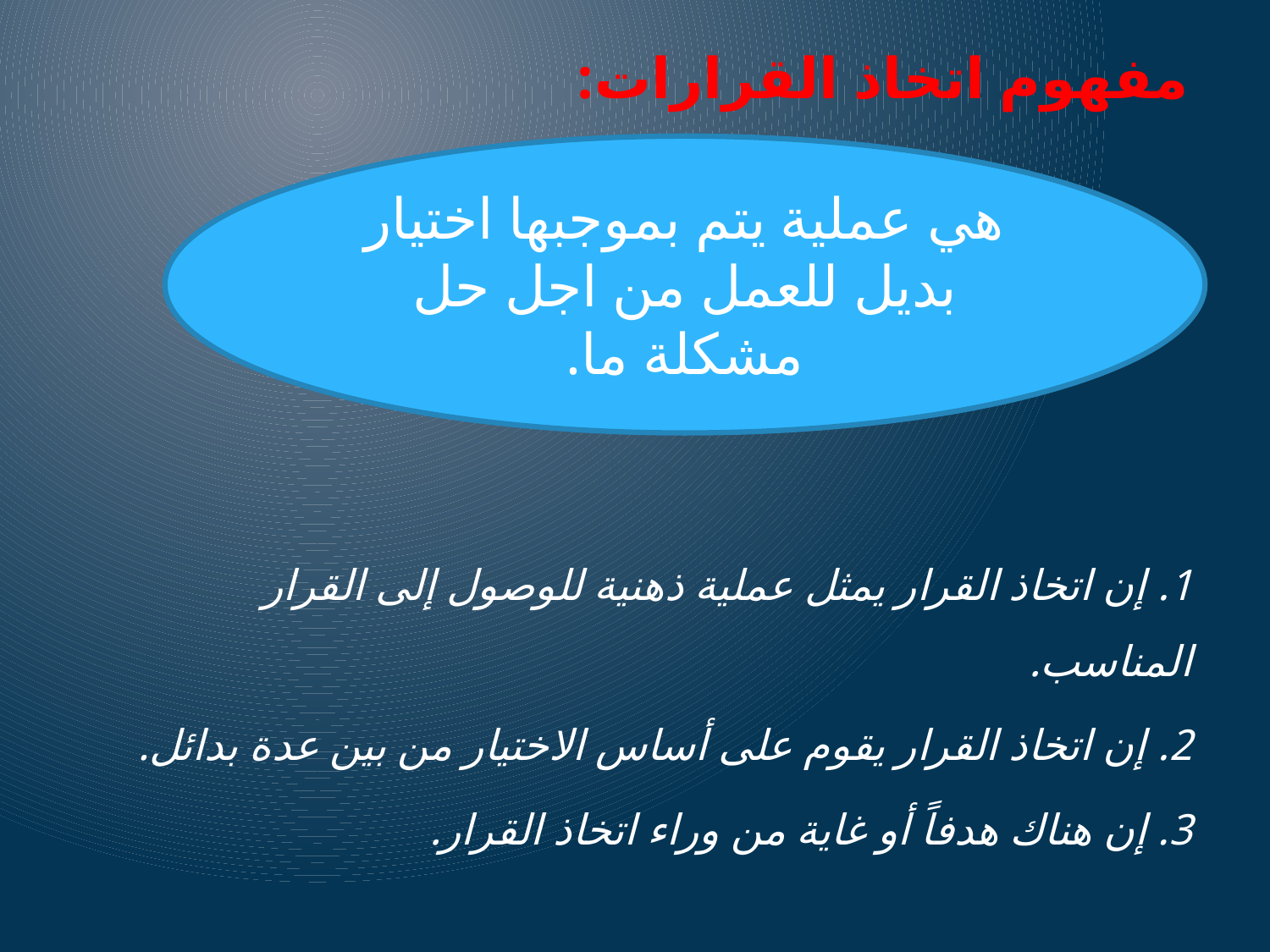

# مفهوم اتخاذ القرارات:
هي عملية يتم بموجبها اختيار بديل للعمل من اجل حل مشكلة ما.
1. إن اتخاذ القرار يمثل عملية ذهنية للوصول إلى القرار المناسب.
2. إن اتخاذ القرار يقوم على أساس الاختيار من بين عدة بدائل.
3. إن هناك هدفاً أو غاية من وراء اتخاذ القرار.